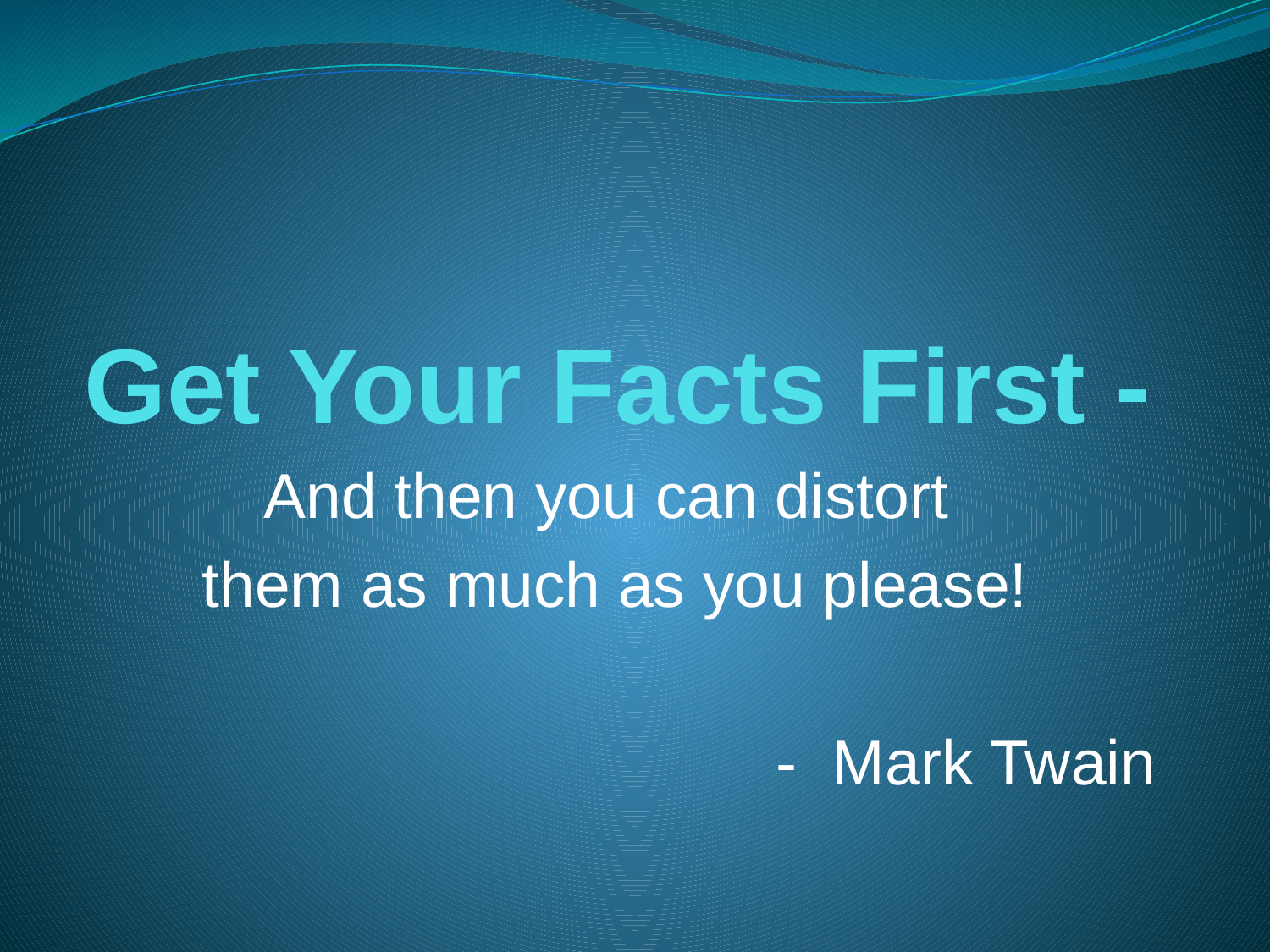

# Get Your Facts First -
And then you can distort
them as much as you please!

-  Mark Twain